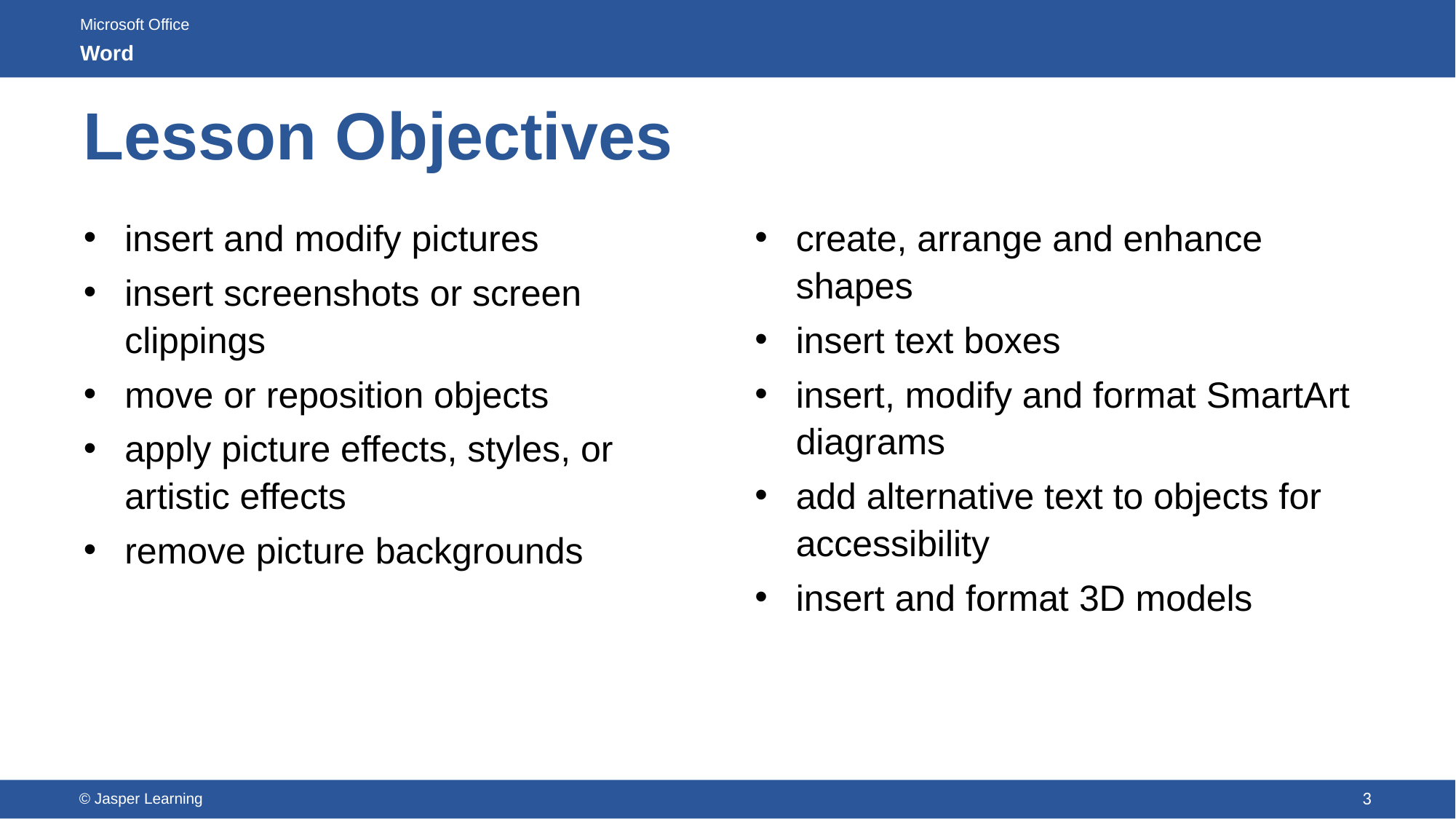

# Lesson Objectives
insert and modify pictures
insert screenshots or screen clippings
move or reposition objects
apply picture effects, styles, or artistic effects
remove picture backgrounds

create, arrange and enhance shapes
insert text boxes
insert, modify and format SmartArt diagrams
add alternative text to objects for accessibility
insert and format 3D models
3
© Jasper Learning